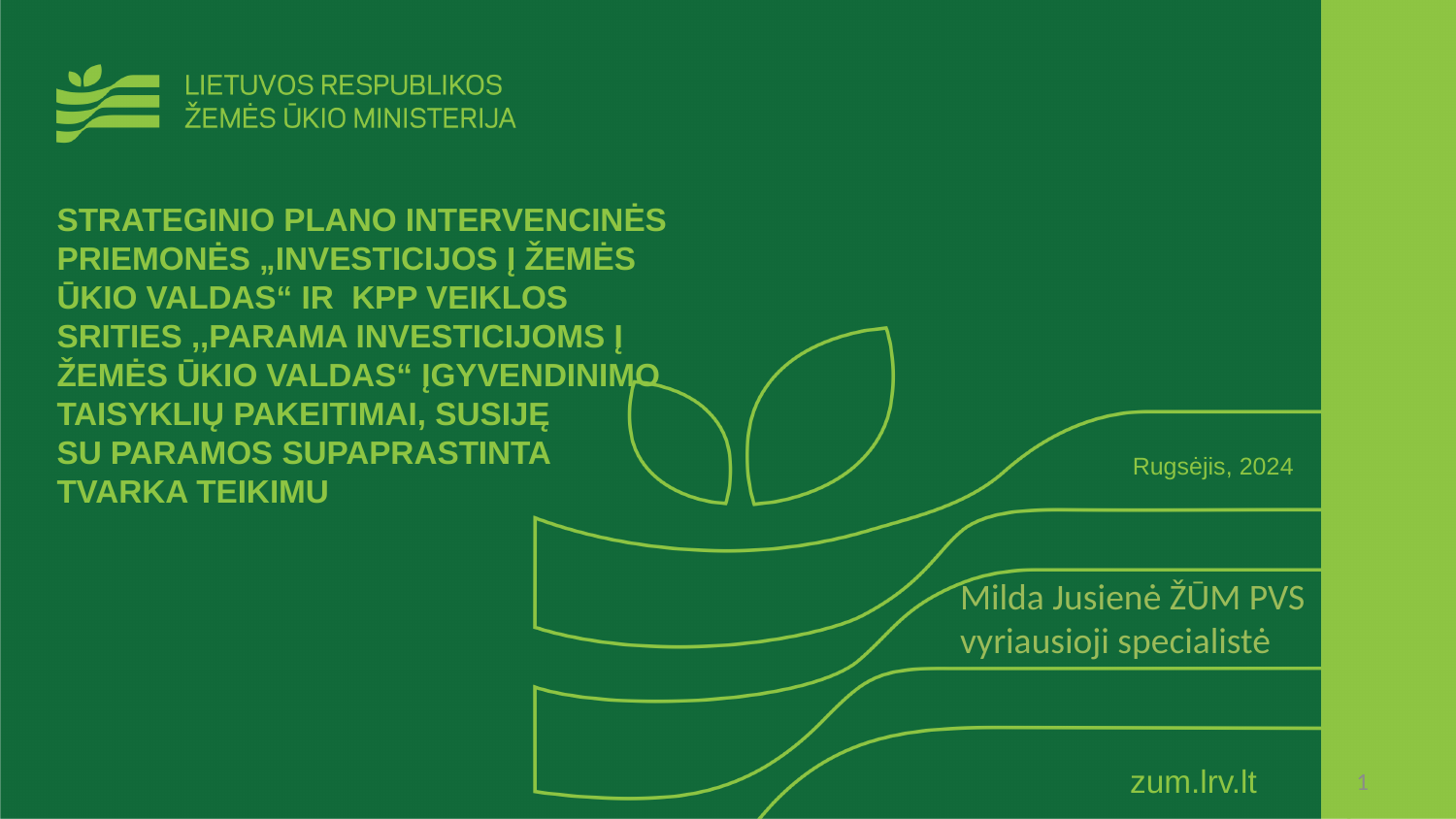

STRATEGINIO PLANO INTERVENCINĖS PRIEMONĖS „INVESTICIJOS Į ŽEMĖS ŪKIO VALDAS“ IR  KPP VEIKLOS SRITIES ,,PARAMA INVESTICIJOMS Į ŽEMĖS ŪKIO VALDAS“ ĮGYVENDINIMO TAISYKLIŲ PAKEITIMAI, SUSIJĘ
SU PARAMOS SUPAPRASTINTA
TVARKA TEIKIMU

Rugsėjis, 2024
Milda Jusienė ŽŪM PVS vyriausioji specialistė
zum.lrv.lt
1